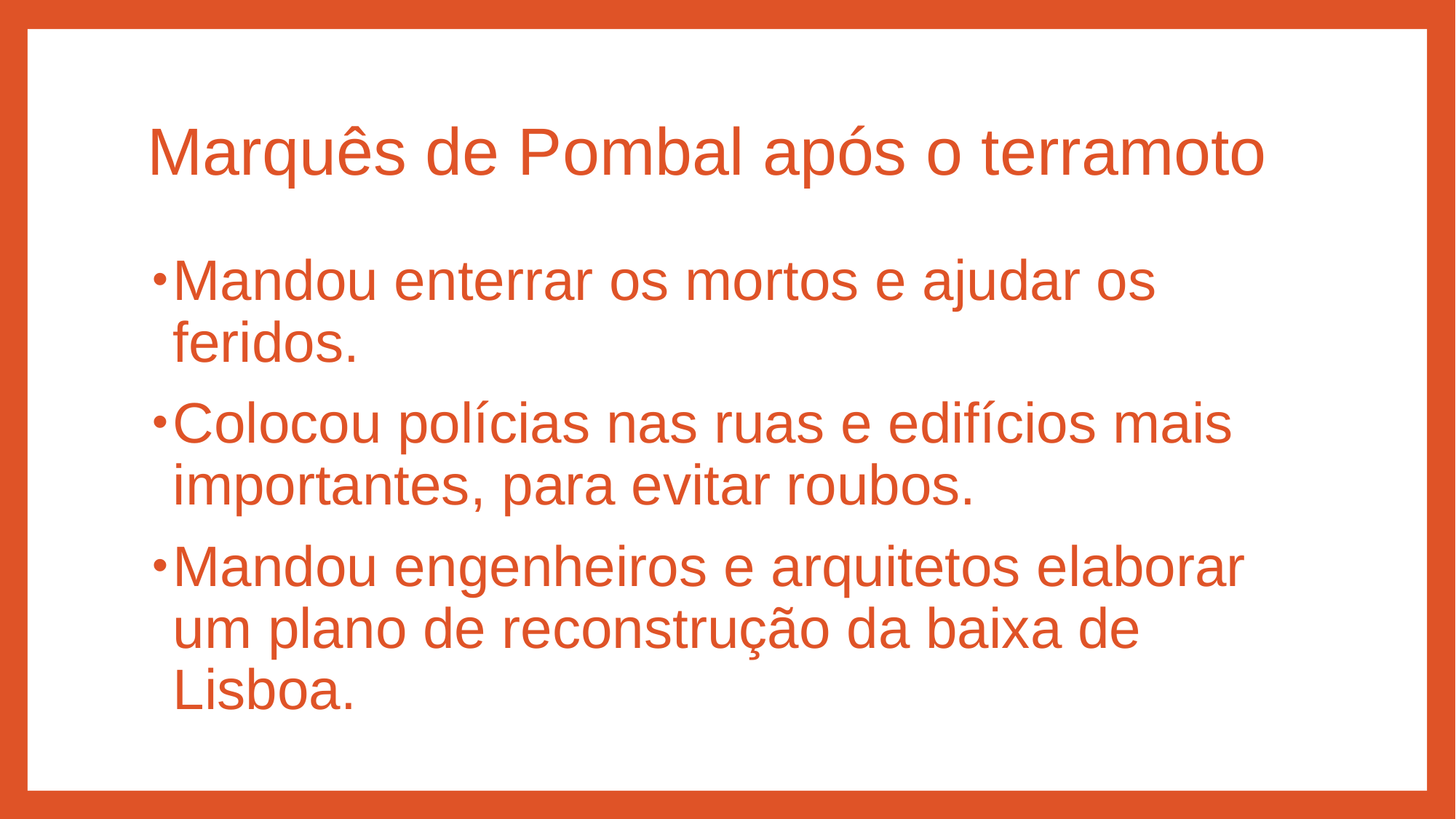

# Marquês de Pombal após o terramoto
Mandou enterrar os mortos e ajudar os feridos.
Colocou polícias nas ruas e edifícios mais importantes, para evitar roubos.
Mandou engenheiros e arquitetos elaborar um plano de reconstrução da baixa de Lisboa.